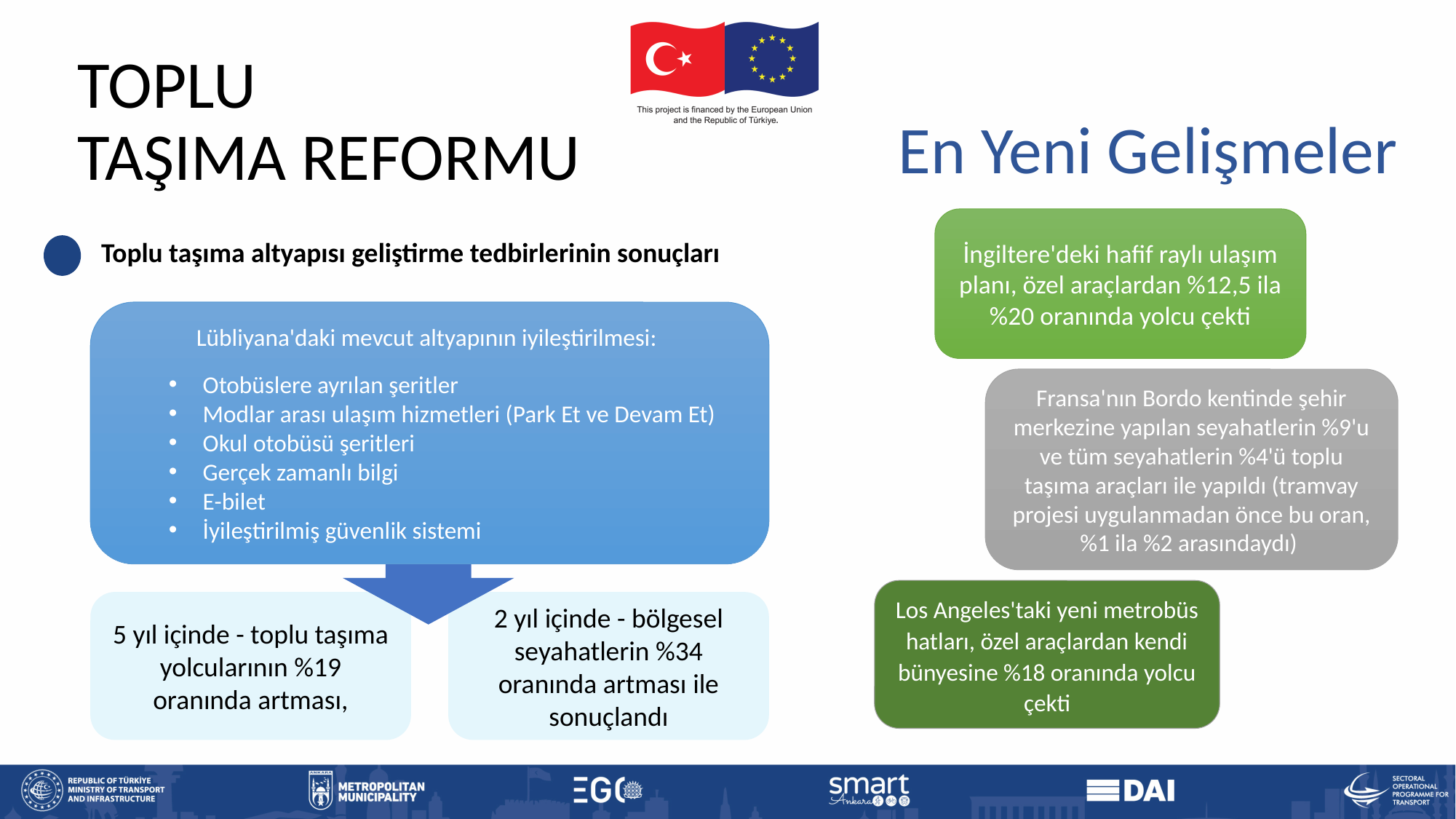

# TOPLU TAŞIMA REFORMU
En Yeni Gelişmeler
İngiltere'deki hafif raylı ulaşım planı, özel araçlardan %12,5 ila %20 oranında yolcu çekti
Toplu taşıma altyapısı geliştirme tedbirlerinin sonuçları

Lübliyana'daki mevcut altyapının iyileştirilmesi:
Otobüslere ayrılan şeritler
Modlar arası ulaşım hizmetleri (Park Et ve Devam Et)
Okul otobüsü şeritleri
Gerçek zamanlı bilgi
E-bilet
İyileştirilmiş güvenlik sistemi
Fransa'nın Bordo kentinde şehir merkezine yapılan seyahatlerin %9'u ve tüm seyahatlerin %4'ü toplu taşıma araçları ile yapıldı (tramvay projesi uygulanmadan önce bu oran, %1 ila %2 arasındaydı)

Los Angeles'taki yeni metrobüs hatları, özel araçlardan kendi bünyesine %18 oranında yolcu çekti
2 yıl içinde - bölgesel seyahatlerin %34 oranında artması ile sonuçlandı
5 yıl içinde - toplu taşıma yolcularının %19 oranında artması,